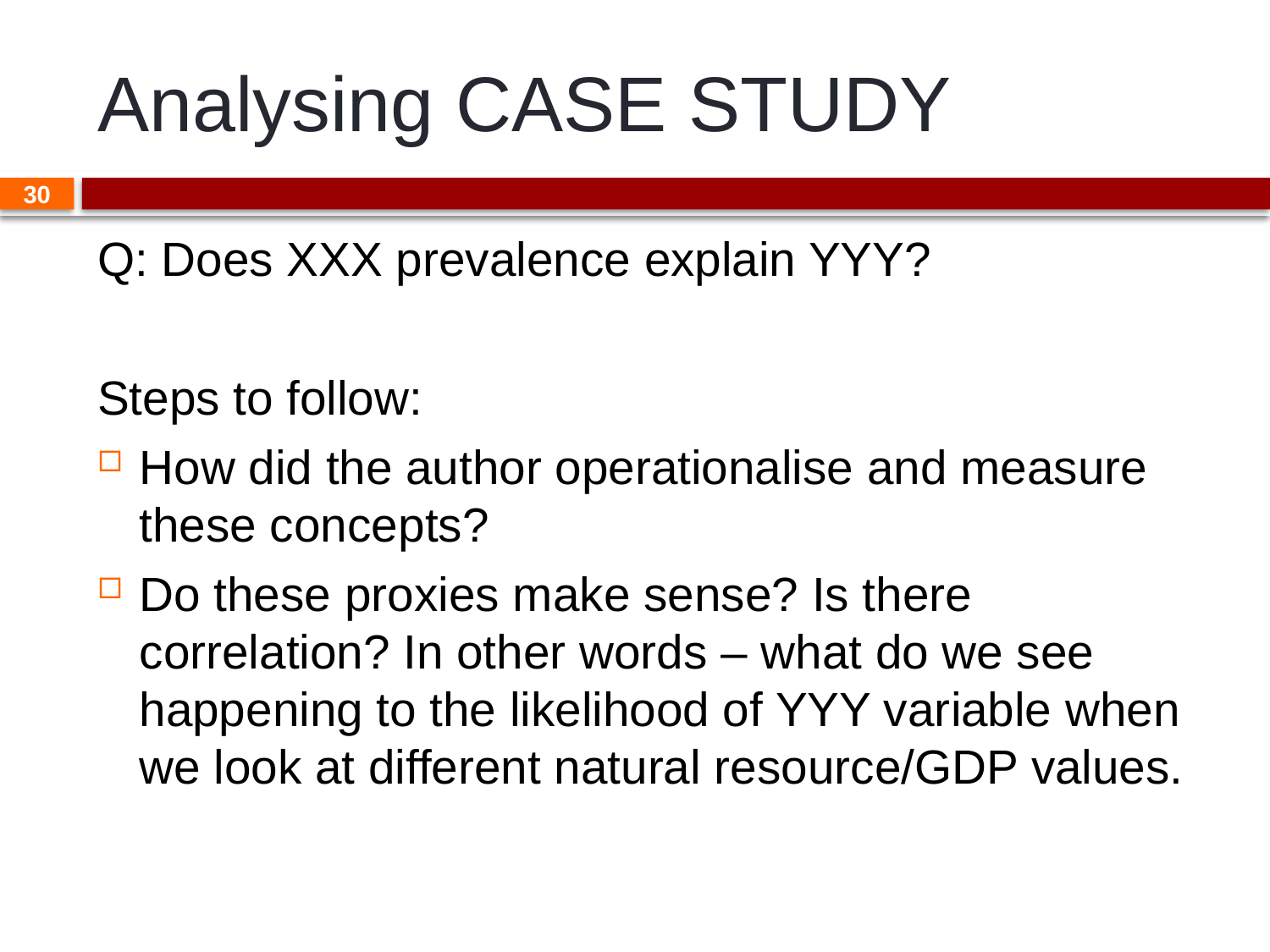

# Analysing CASE STUDY
30
Q: Does XXX prevalence explain YYY?

Steps to follow:
How did the author operationalise and measure these concepts?
Do these proxies make sense? Is there correlation? In other words – what do we see happening to the likelihood of YYY variable when we look at different natural resource/GDP values.